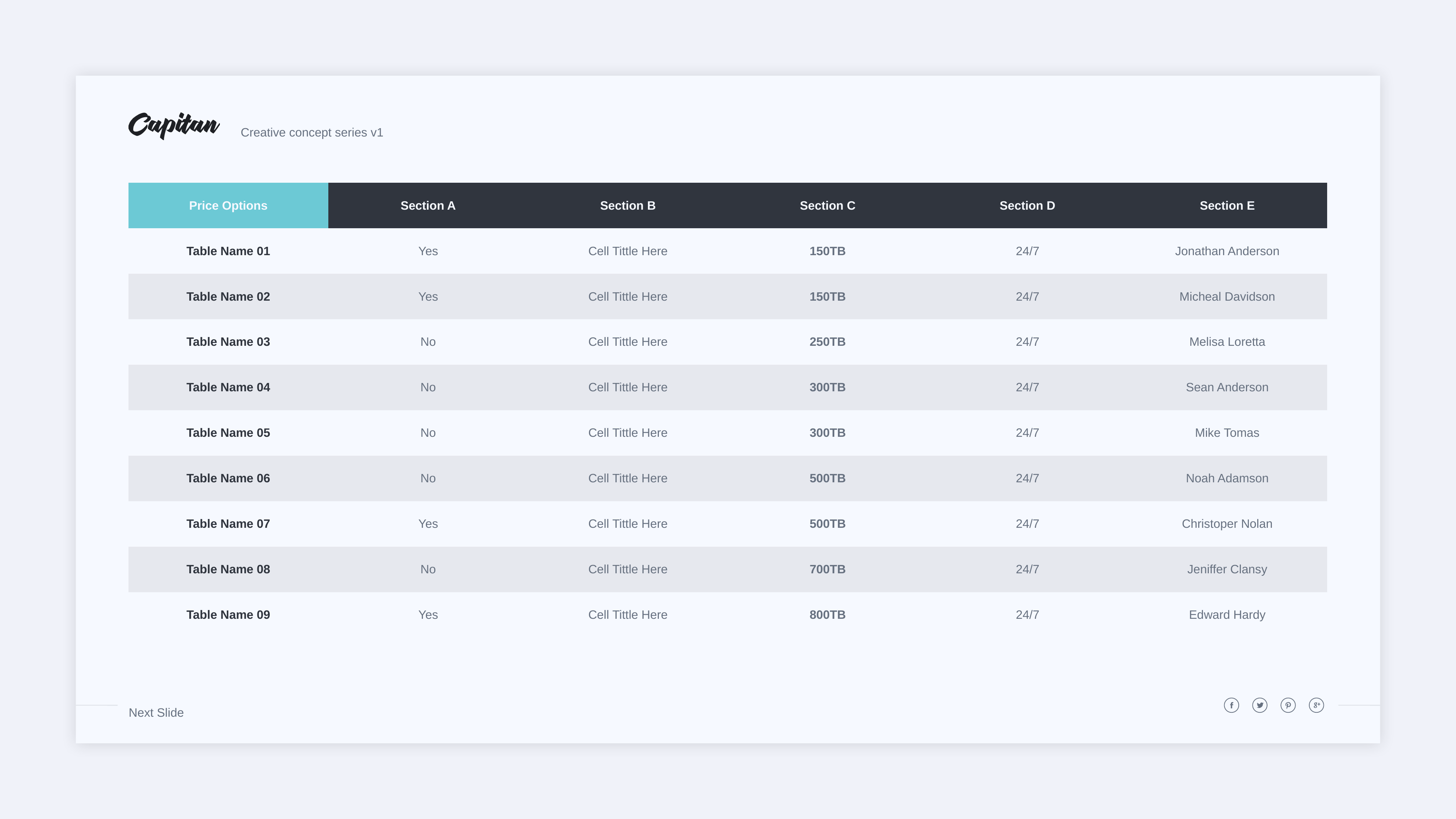

| Price Options | Section A | Section B | Section C | Section D | Section E |
| --- | --- | --- | --- | --- | --- |
| Table Name 01 | Yes | Cell Tittle Here | 150TB | 24/7 | Jonathan Anderson |
| Table Name 02 | Yes | Cell Tittle Here | 150TB | 24/7 | Micheal Davidson |
| Table Name 03 | No | Cell Tittle Here | 250TB | 24/7 | Melisa Loretta |
| Table Name 04 | No | Cell Tittle Here | 300TB | 24/7 | Sean Anderson |
| Table Name 05 | No | Cell Tittle Here | 300TB | 24/7 | Mike Tomas |
| Table Name 06 | No | Cell Tittle Here | 500TB | 24/7 | Noah Adamson |
| Table Name 07 | Yes | Cell Tittle Here | 500TB | 24/7 | Christoper Nolan |
| Table Name 08 | No | Cell Tittle Here | 700TB | 24/7 | Jeniffer Clansy |
| Table Name 09 | Yes | Cell Tittle Here | 800TB | 24/7 | Edward Hardy |